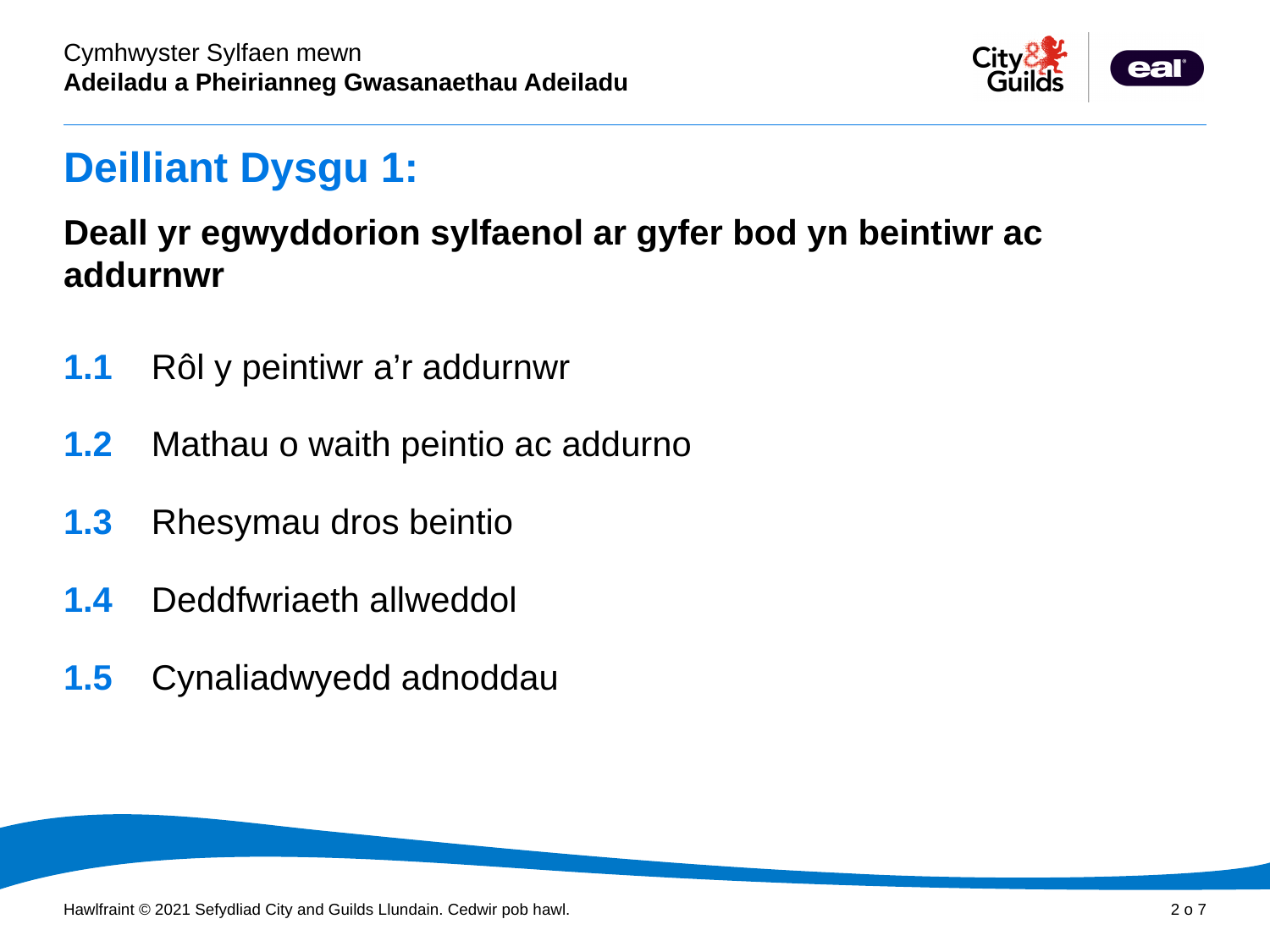

# Deilliant Dysgu 1:
Deall yr egwyddorion sylfaenol ar gyfer bod yn beintiwr ac addurnwr
1.1    Rôl y peintiwr a’r addurnwr
1.2    Mathau o waith peintio ac addurno
1.3    Rhesymau dros beintio
1.4    Deddfwriaeth allweddol
1.5    Cynaliadwyedd adnoddau